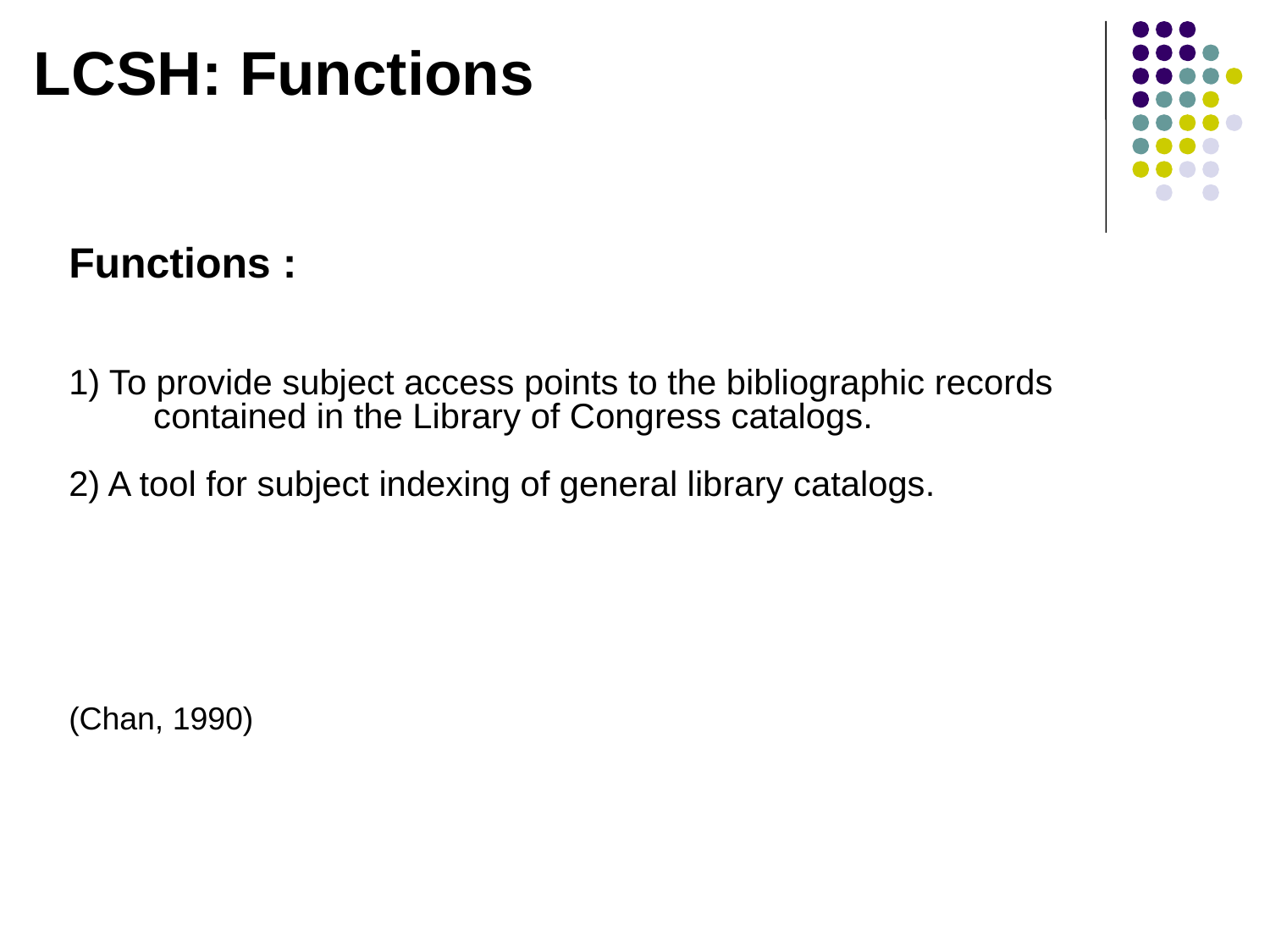

LCSH: Functions
Functions :

1) To provide subject access points to the bibliographic records contained in the Library of Congress catalogs.

2) A tool for subject indexing of general library catalogs.

(Chan, 1990)